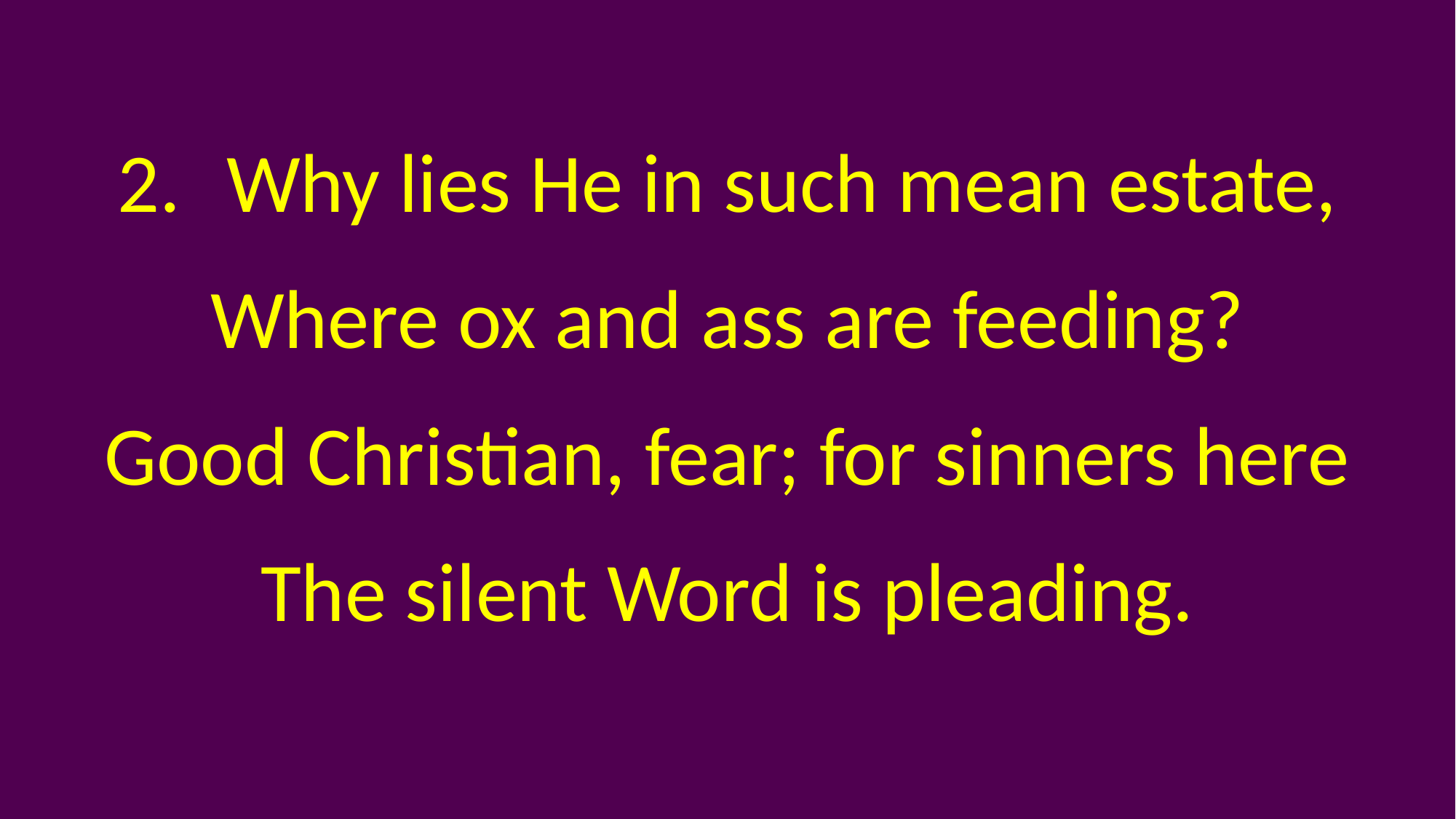

2.	Why lies He in such mean estate,
Where ox and ass are feeding?
Good Christian, fear; for sinners here
The silent Word is pleading.